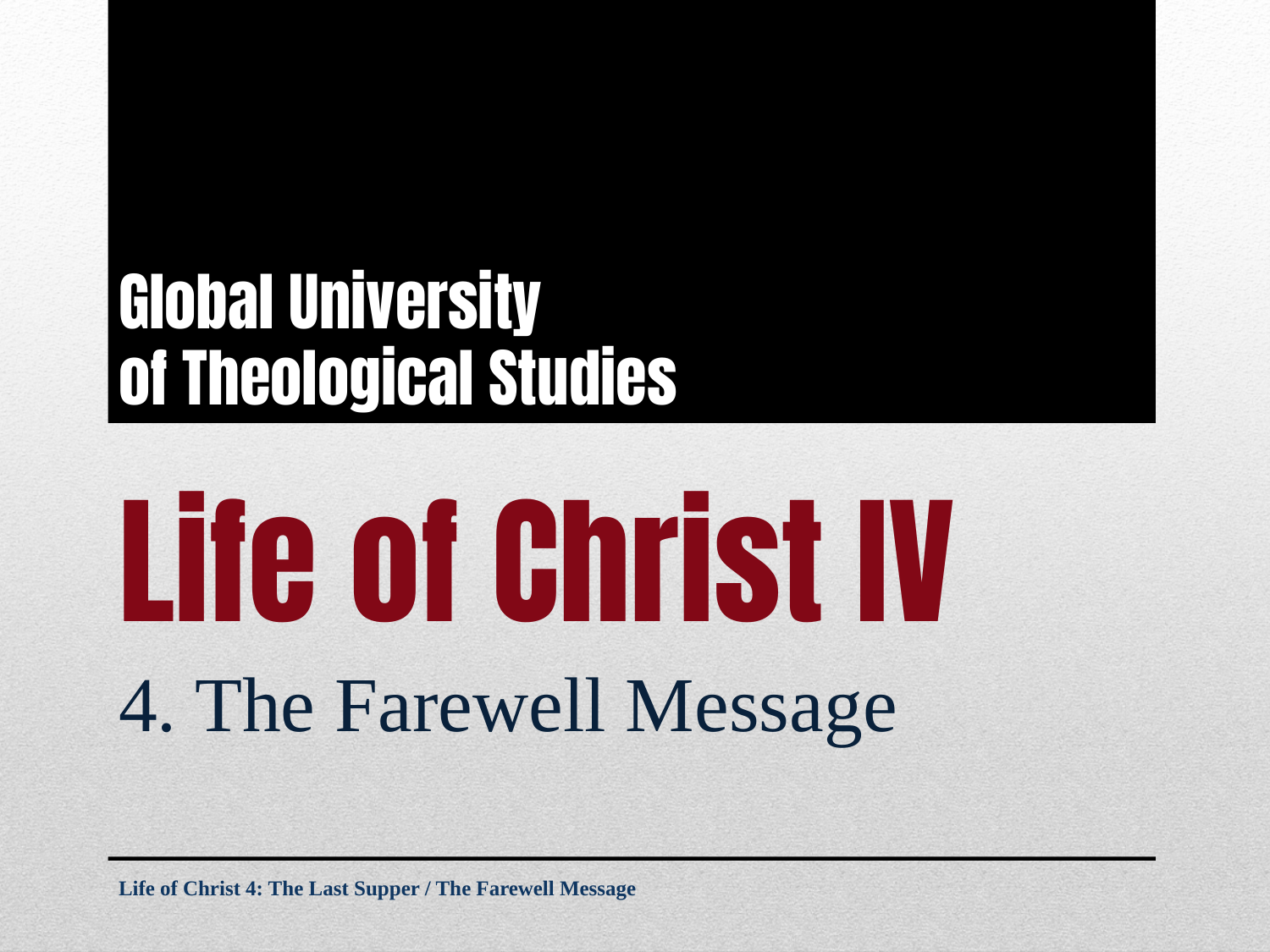

Global University
of Theological Studies
# Life of Christ IV
4. The Farewell Message
Life of Christ 4: The Last Supper / The Farewell Message